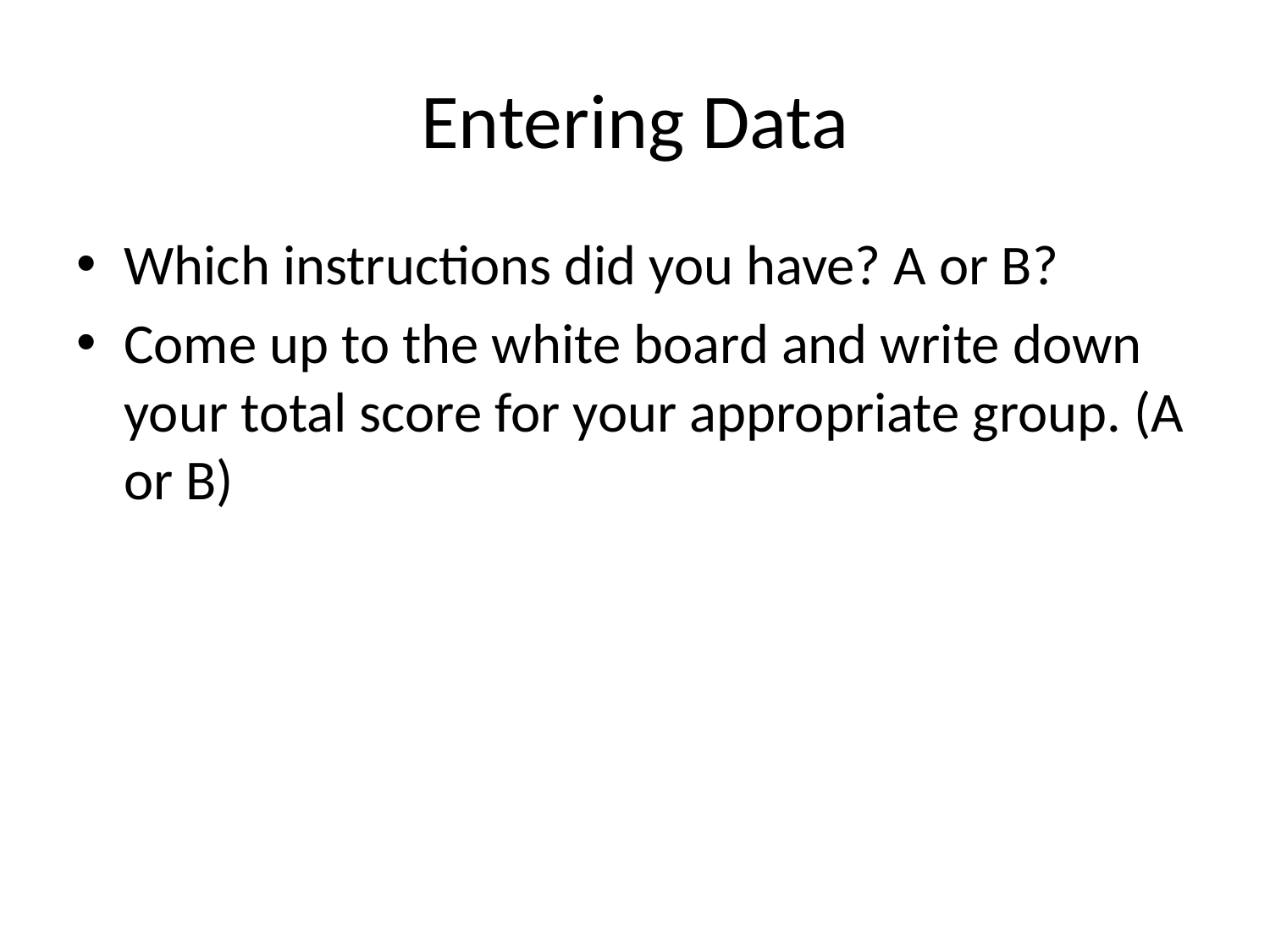

Entering Data
Which instructions did you have? A or B?
Come up to the white board and write down your total score for your appropriate group. (A or B)